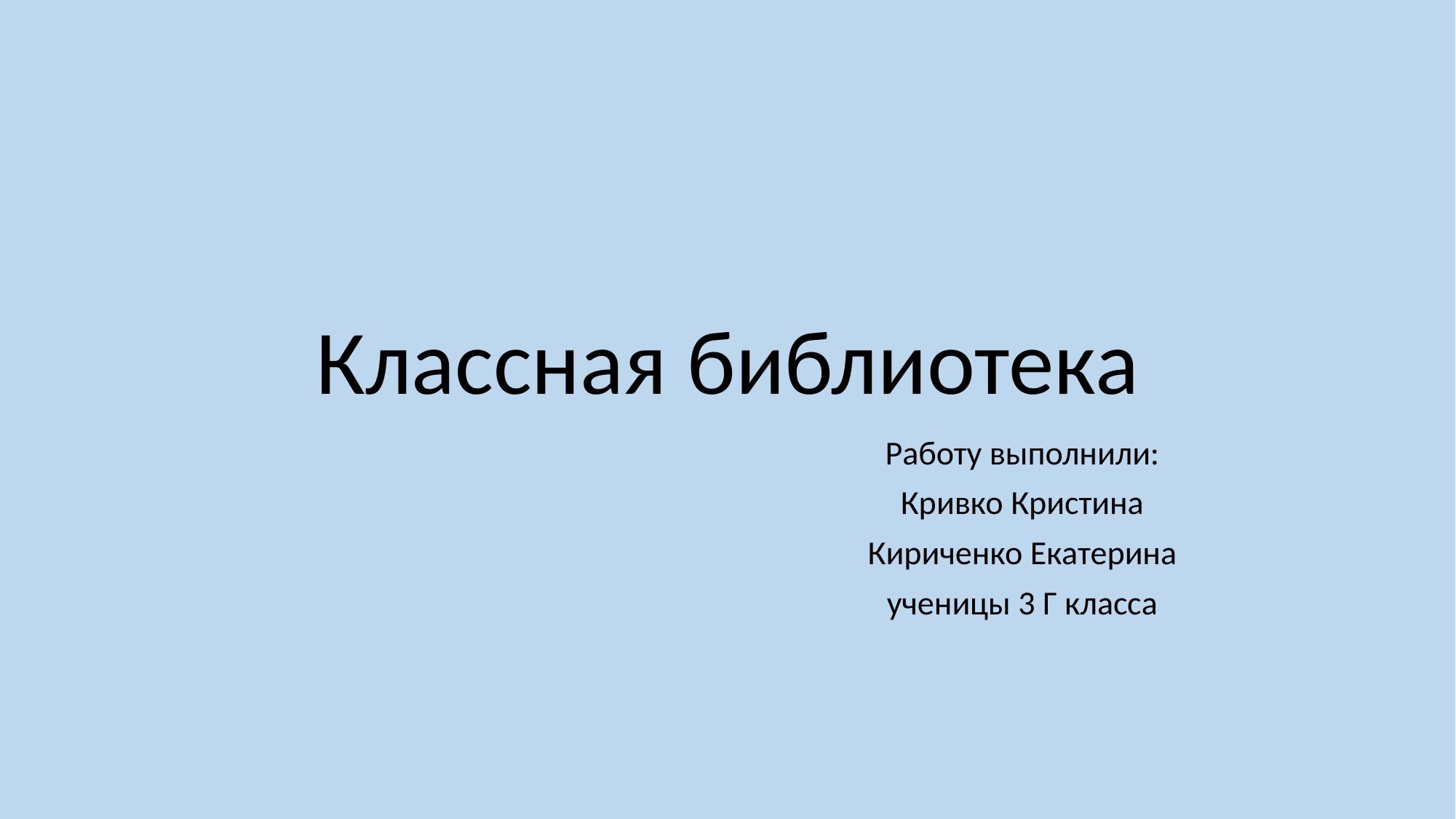

# Классная библиотека
Работу выполнили:
Кривко Кристина
Кириченко Екатерина
ученицы 3 Г класса